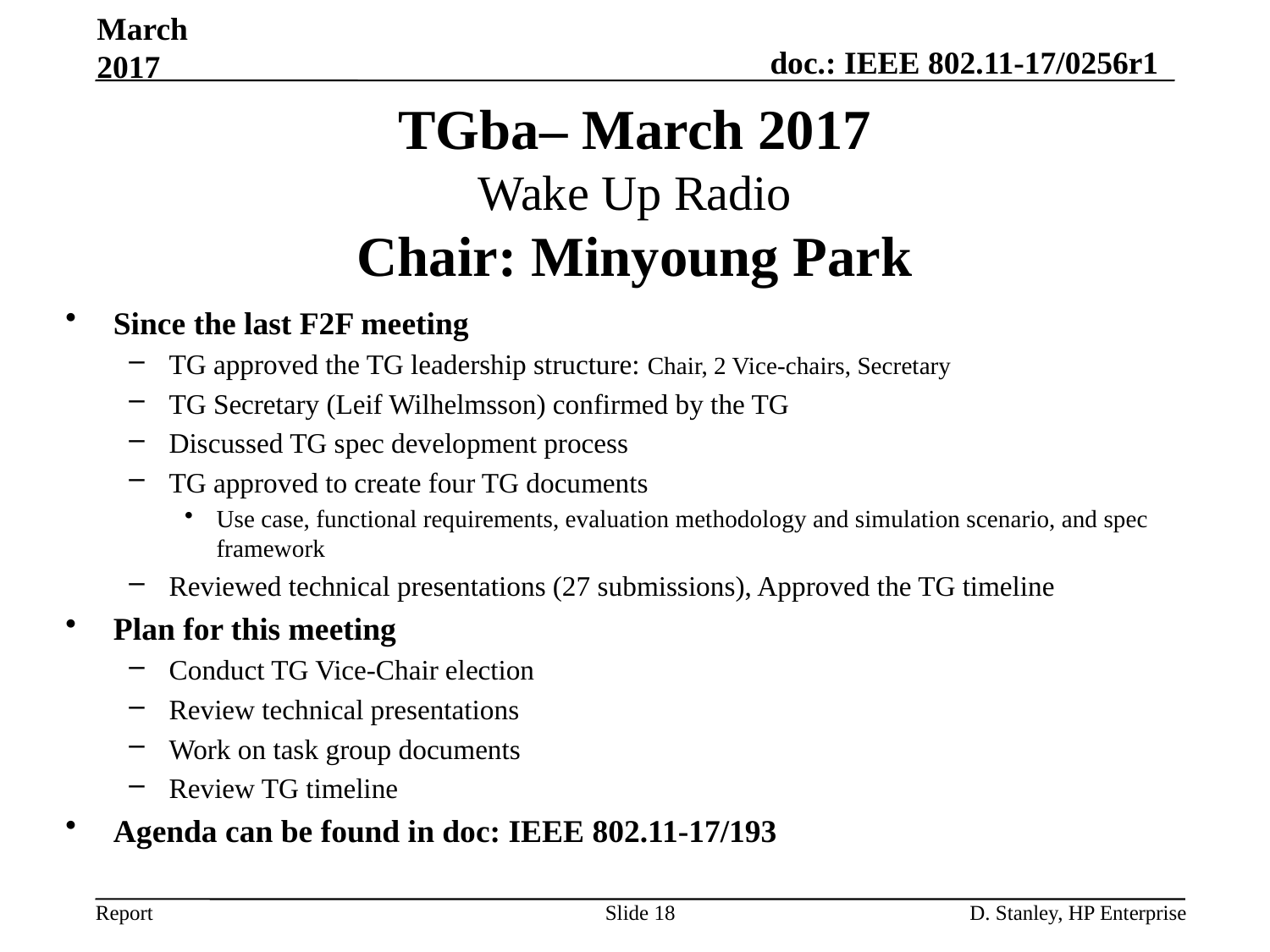

March 2017
# TGba– March 2017 Wake Up Radio Chair: Minyoung Park
Since the last F2F meeting
TG approved the TG leadership structure: Chair, 2 Vice-chairs, Secretary
TG Secretary (Leif Wilhelmsson) confirmed by the TG
Discussed TG spec development process
TG approved to create four TG documents
Use case, functional requirements, evaluation methodology and simulation scenario, and spec framework
Reviewed technical presentations (27 submissions), Approved the TG timeline
Plan for this meeting
Conduct TG Vice-Chair election
Review technical presentations
Work on task group documents
Review TG timeline
Agenda can be found in doc: IEEE 802.11-17/193

Slide 18
D. Stanley, HP Enterprise